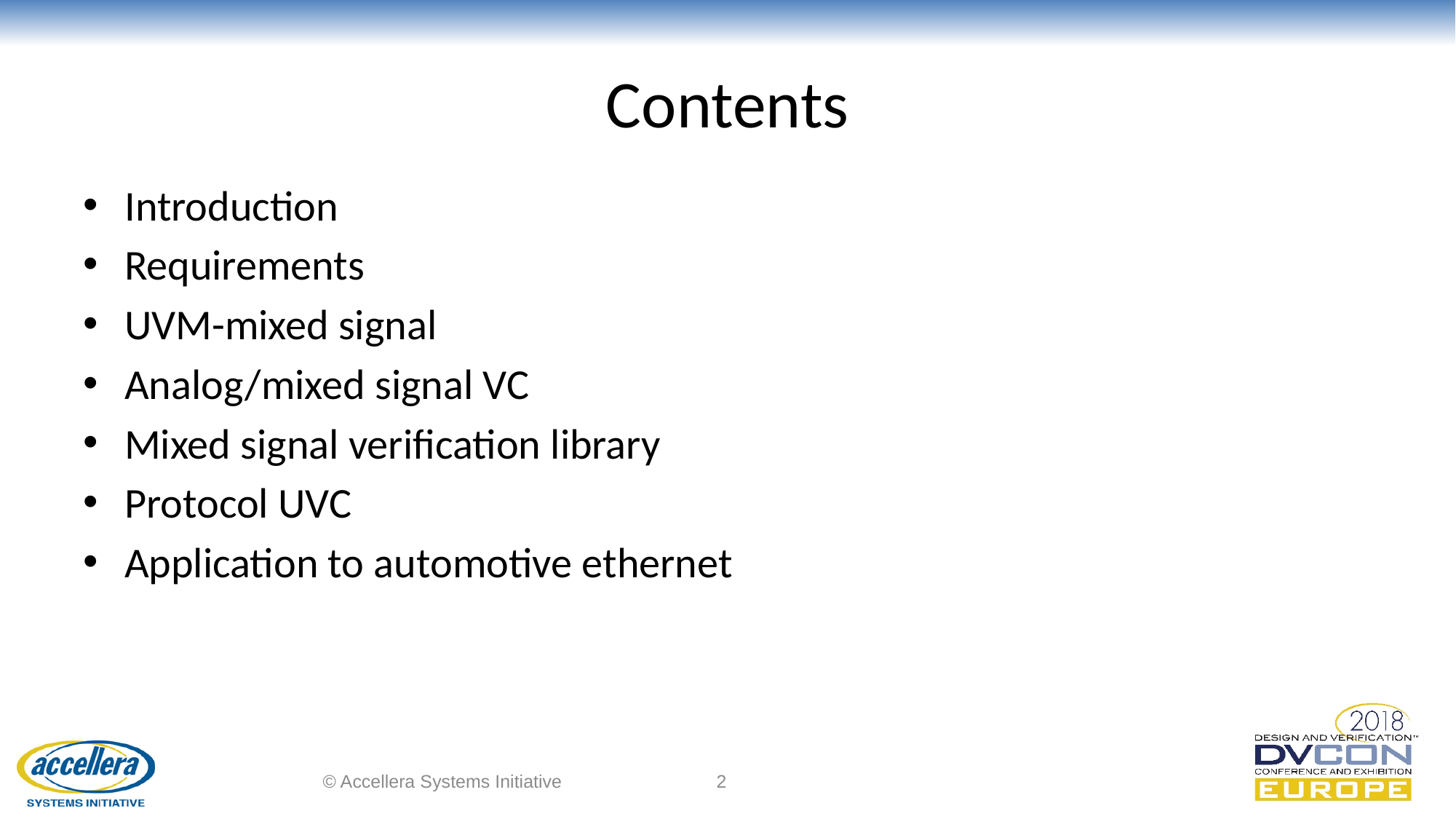

# Contents
Introduction
Requirements
UVM-mixed signal
Analog/mixed signal VC
Mixed signal verification library
Protocol UVC
Application to automotive ethernet
© Accellera Systems Initiative
2